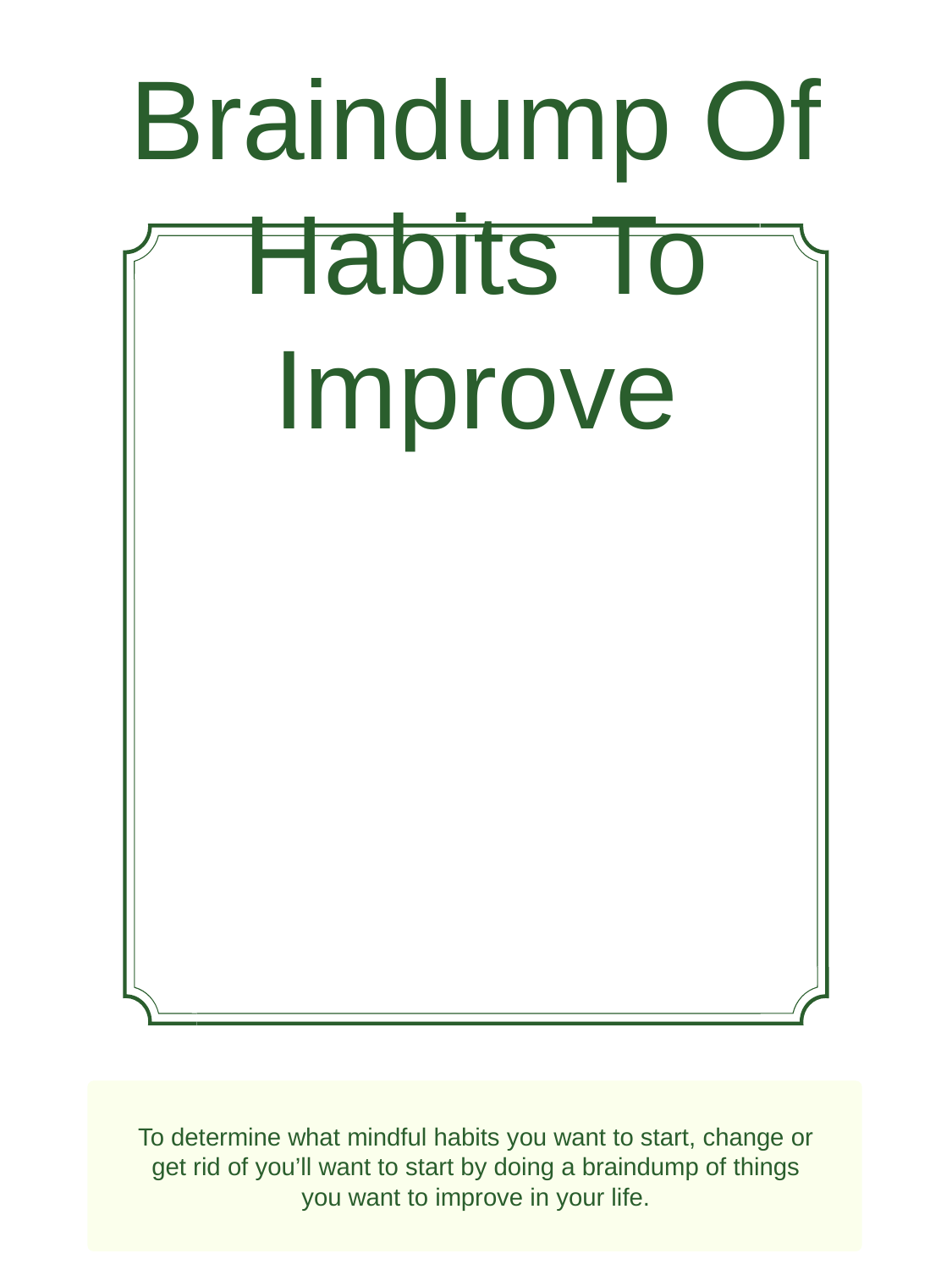

Braindump Of Habits To Improve

To determine what mindful habits you want to start, change or get rid of you’ll want to start by doing a braindump of things you want to improve in your life.